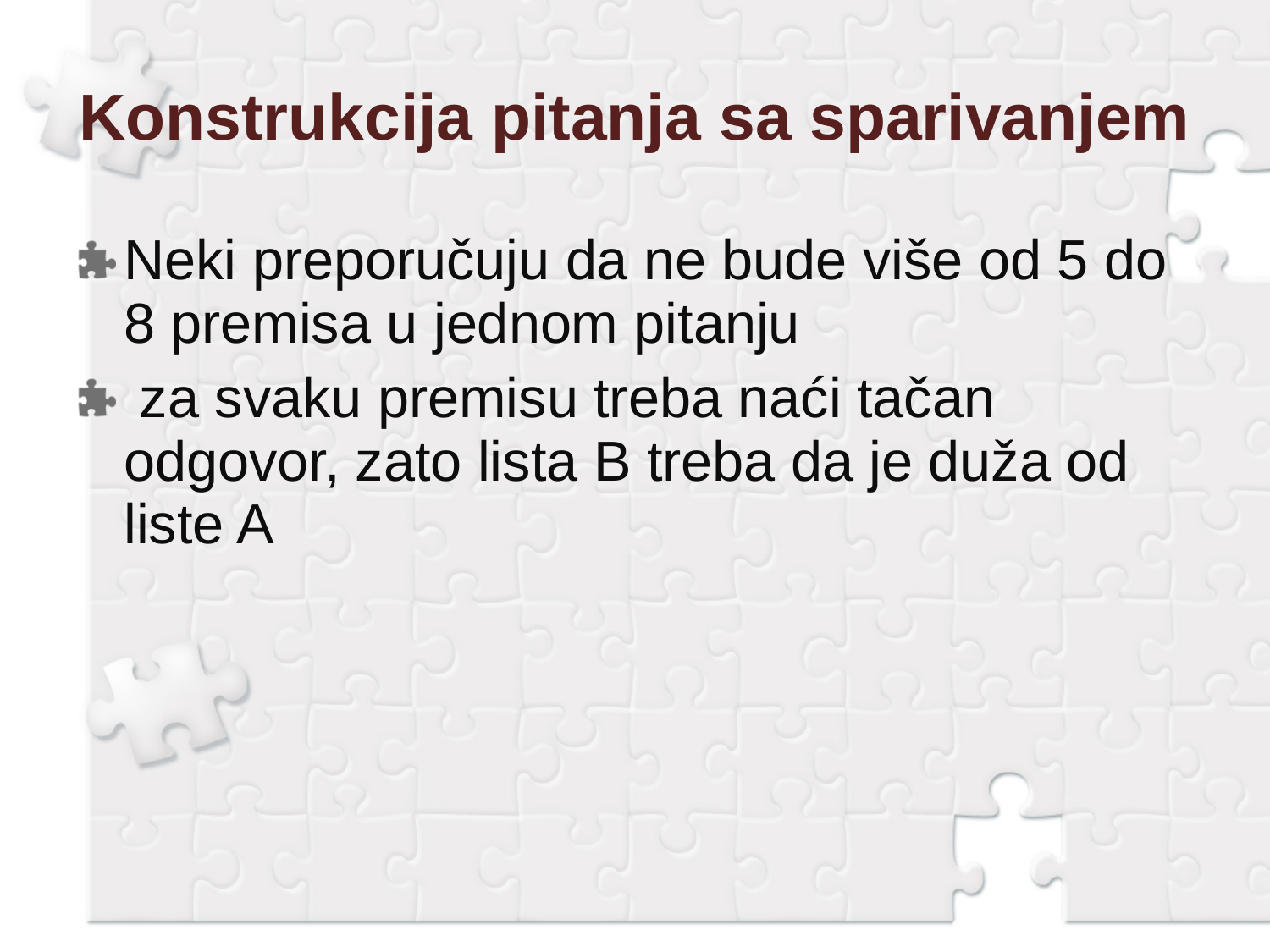

# Konstrukcija pitanja sa sparivanjem
Neki preporučuju da ne bude više od 5 do 8 premisa u jednom pitanju
 za svaku premisu treba naći tačan odgovor, zato lista B treba da je duža od liste A